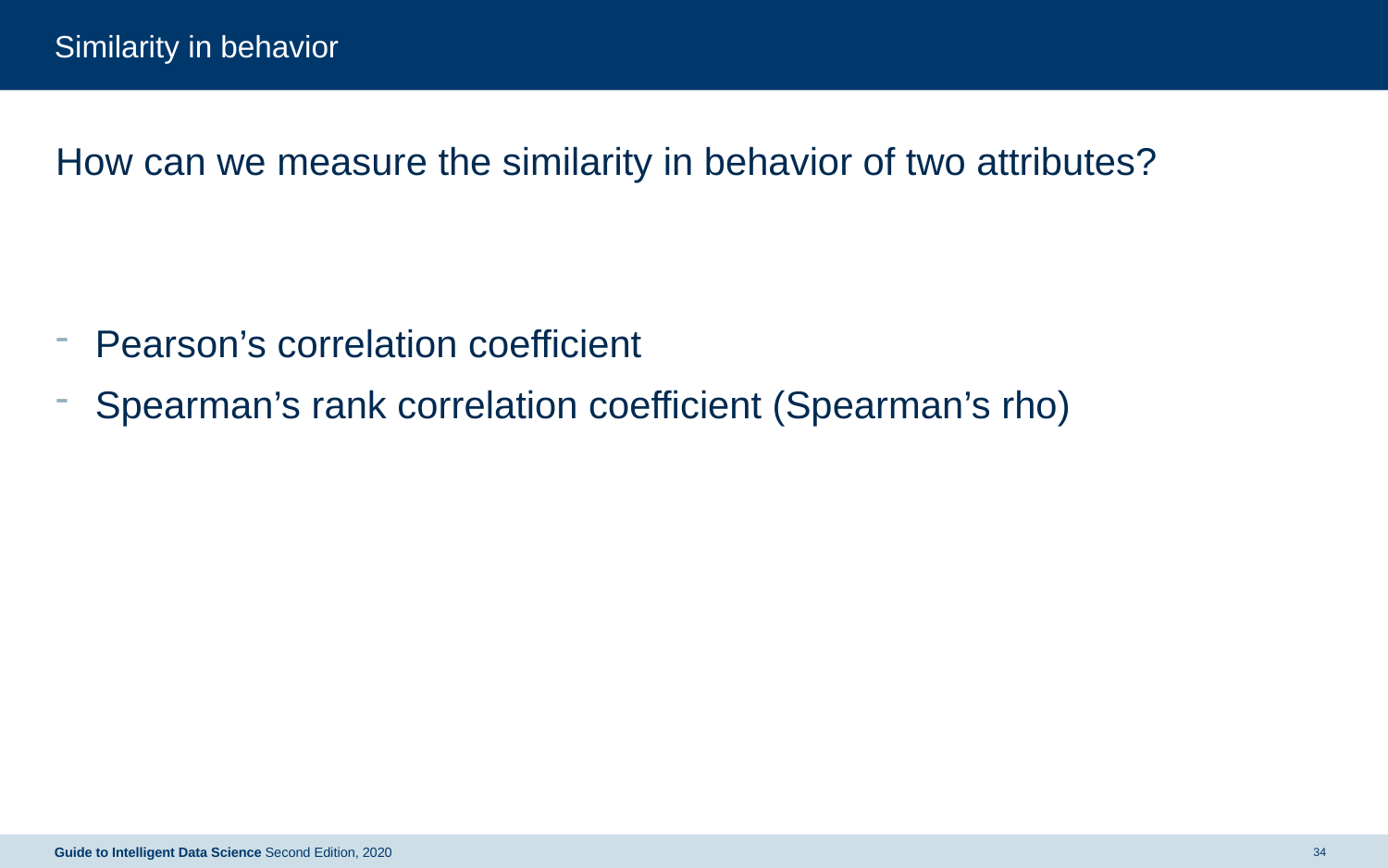

# Similarity in behavior
How can we measure the similarity in behavior of two attributes?

Pearson’s correlation coefficient
Spearman’s rank correlation coefficient (Spearman’s rho)
Guide to Intelligent Data Science Second Edition, 2020
34